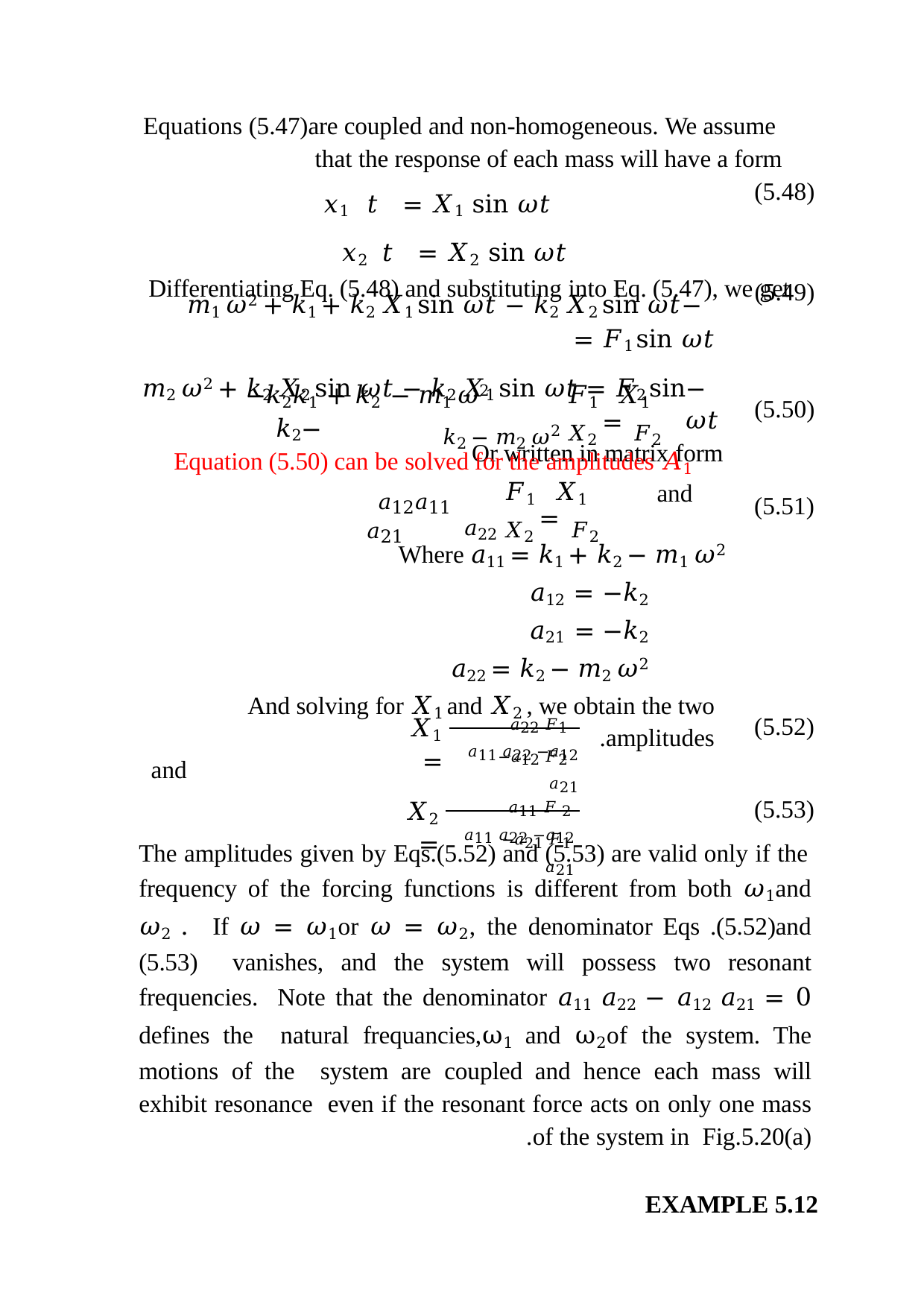

Equations (5.47)are coupled and non-homogeneous. We assume  that the response of each mass will have a form
𝑥1    𝑡   = 𝑋1 sin 𝜔𝑡
𝑥2   𝑡   = 𝑋2 sin 𝜔𝑡
Differentiating Eq. (5.48) and substituting into Eq. (5.47), we get
(5.48)
 −𝑚1 𝜔2 + 𝑘1 + 𝑘2 𝑋1 sin 𝜔𝑡 − 𝑘2 𝑋2 sin 𝜔𝑡 = 𝐹1 sin 𝜔𝑡
 −𝑚2 𝜔2 + 𝑘2 𝑋2 sin 𝜔𝑡 − 𝑘2 𝑋1 sin 𝜔𝑡 = 𝐹2 sin 𝜔𝑡
Or written in matrix form
(5.49)
𝑘1  + 𝑘2  − 𝑚1 𝜔2	−𝑘2
𝑋1	𝐹1

𝑘2 − 𝑚2 𝜔2 𝑋2 = 𝐹2
(5.50)
−𝑘2
Equation (5.50) can be solved for the amplitudes 𝐴1 and
𝑋1	𝐹1
 𝑎11	𝑎12
𝑎22 𝑋2 = 𝐹2
(5.51)
𝑎21
Where 𝑎11 = 𝑘1 + 𝑘2 − 𝑚1 𝜔2
𝑎12  = −𝑘2
𝑎21  = −𝑘2
𝑎22 = 𝑘2 − 𝑚2 𝜔2
And solving for 𝑋1 and 𝑋2 , we obtain the two amplitudes.
𝑎22 𝐹1 −𝑎12 𝐹2
𝑋1 =
(5.52)

𝑎11 𝑎22 −𝑎12 𝑎21
and
𝑎11 𝐹 2 −𝑎21 𝐹1
𝑋2 =
(5.53)

𝑎11 𝑎22 −𝑎12 𝑎21
The amplitudes given by Eqs.(5.52) and (5.53) are valid only if the  frequency of the forcing functions is different from both 𝜔1and 𝜔2 .  If 𝜔 = 𝜔1or 𝜔 = 𝜔2, the denominator Eqs .(5.52)and (5.53)  vanishes, and the system will possess two resonant frequencies.  Note that the denominator 𝑎11 𝑎22 − 𝑎12 𝑎21 = 0 defines the  natural frequancies,ω1 and ω2of the system. The motions of the  system are coupled and hence each mass will exhibit resonance  even if the resonant force acts on only one mass of the system in  Fig.5.20(a).

EXAMPLE 5.12